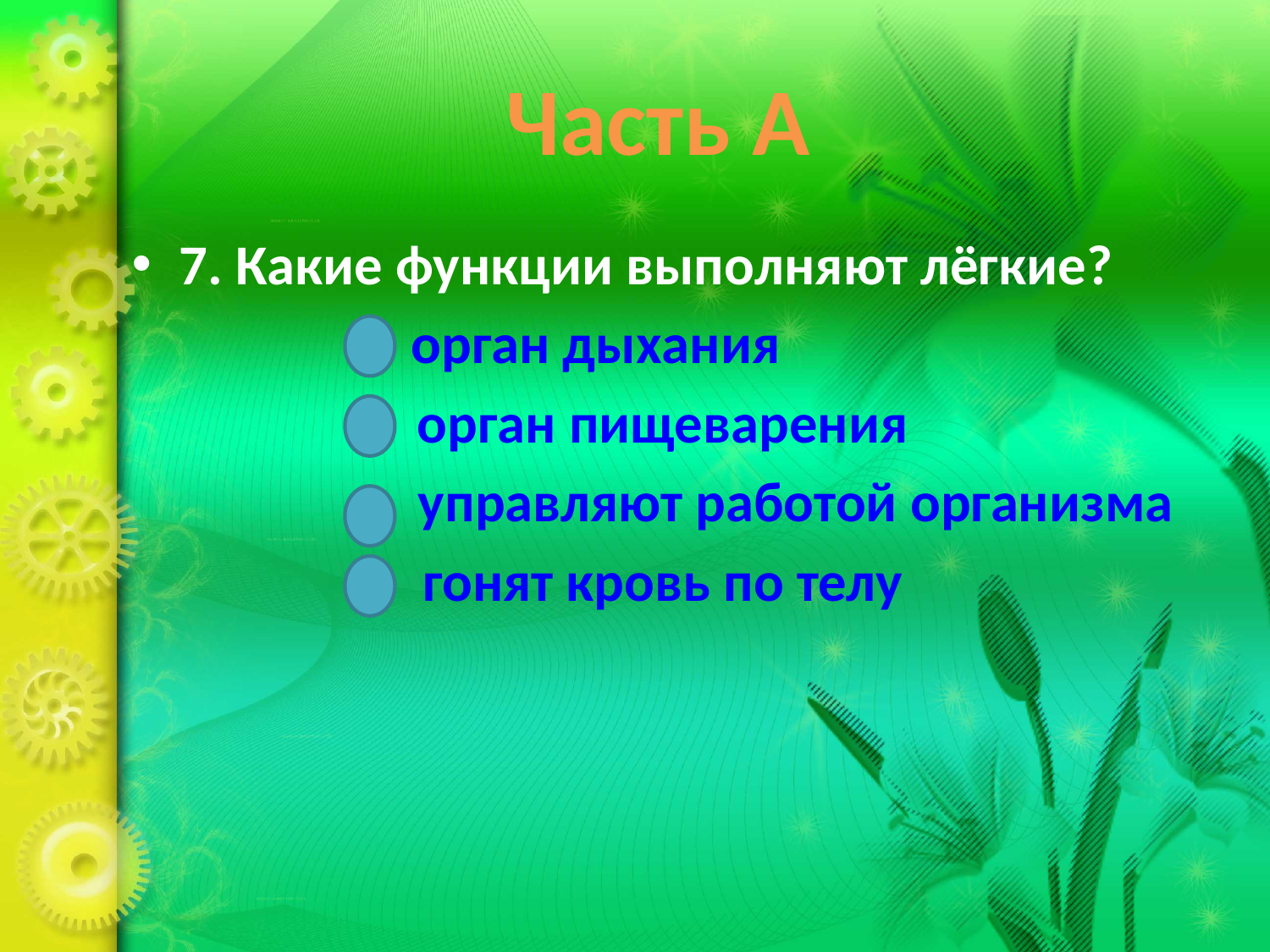

# Часть А
7. Какие функции выполняют лёгкие?
                      орган дыхания
орган пищеварения
                     управляют работой организма
гонят кровь по телу